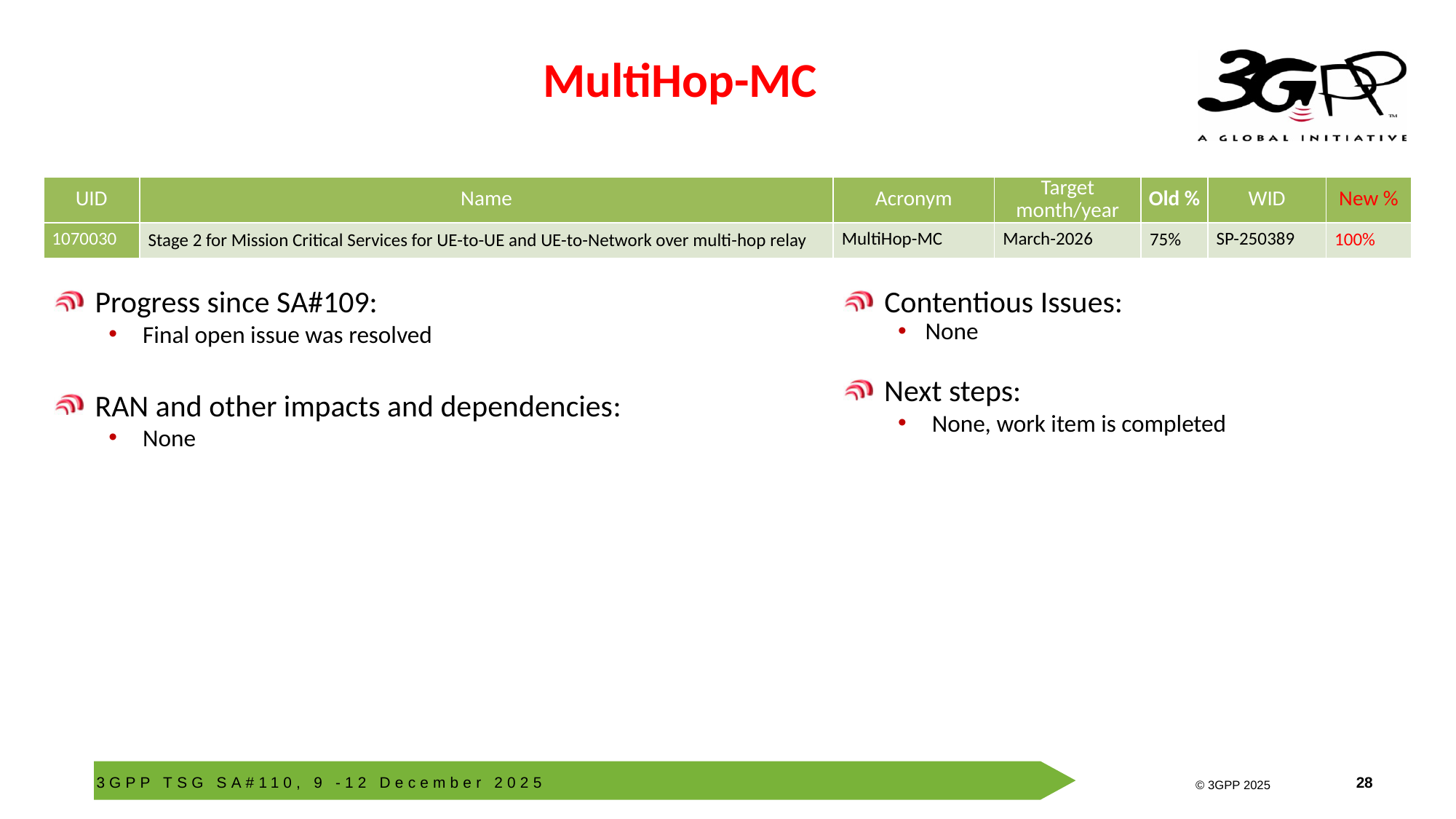

# MultiHop-MC
| UID | Name | Acronym | Target month/year | Old % | WID | New % |
| --- | --- | --- | --- | --- | --- | --- |
| 1070030 | Stage 2 for Mission Critical Services for UE-to-UE and UE-to-Network over multi-hop relay | MultiHop-MC | March-2026 | 75% | SP-250389 | 100% |
Progress since SA#109:
Final open issue was resolved

RAN and other impacts and dependencies:
None
Contentious Issues:
None

Next steps:
None, work item is completed